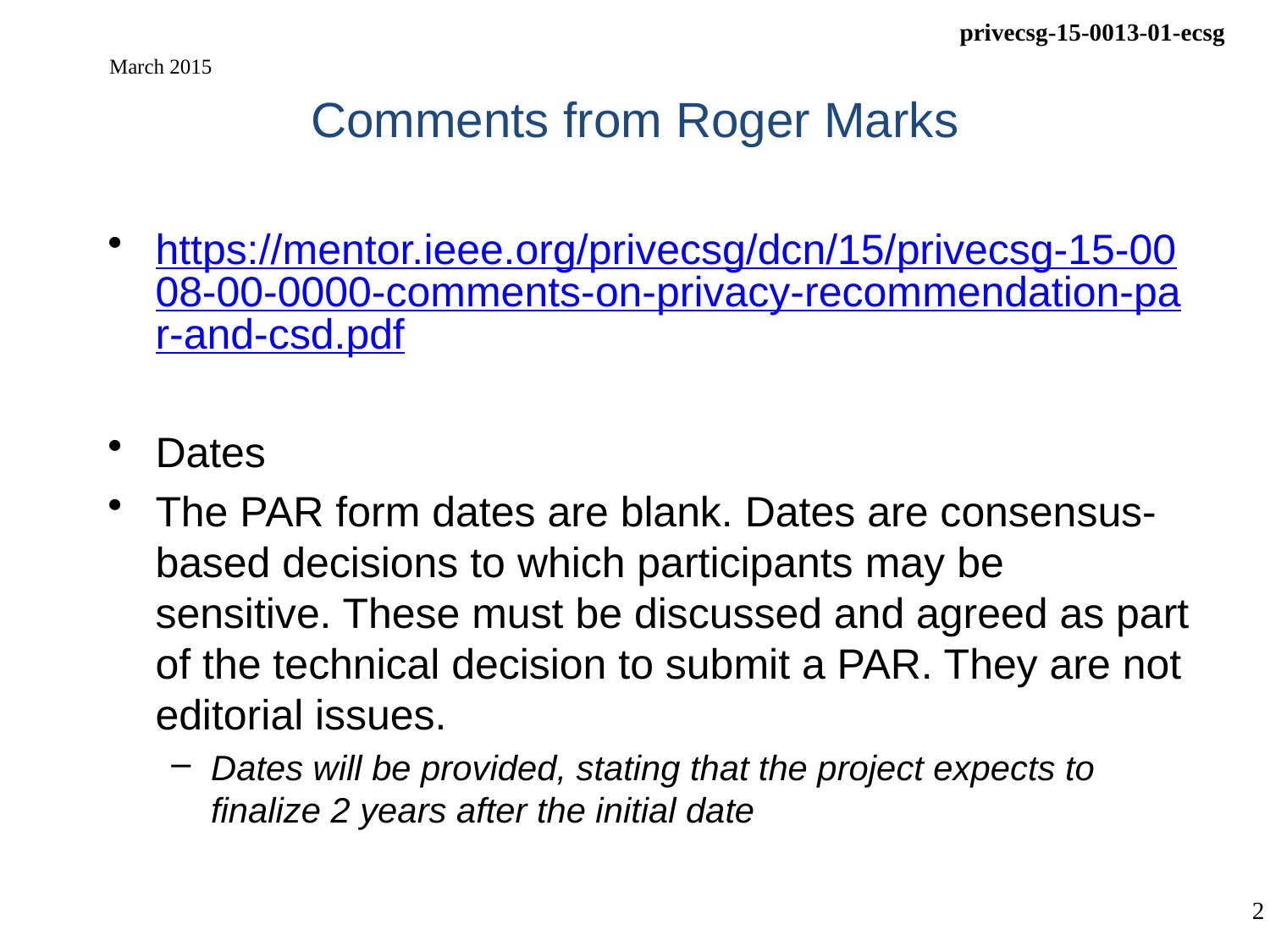

# Comments from Roger Marks
March 2015
https://mentor.ieee.org/privecsg/dcn/15/privecsg-15-0008-00-0000-comments-on-privacy-recommendation-par-and-csd.pdf

Dates
The PAR form dates are blank. Dates are consensus-based decisions to which participants may be sensitive. These must be discussed and agreed as part of the technical decision to submit a PAR. They are not editorial issues.
Dates will be provided, stating that the project expects to finalize 2 years after the initial date